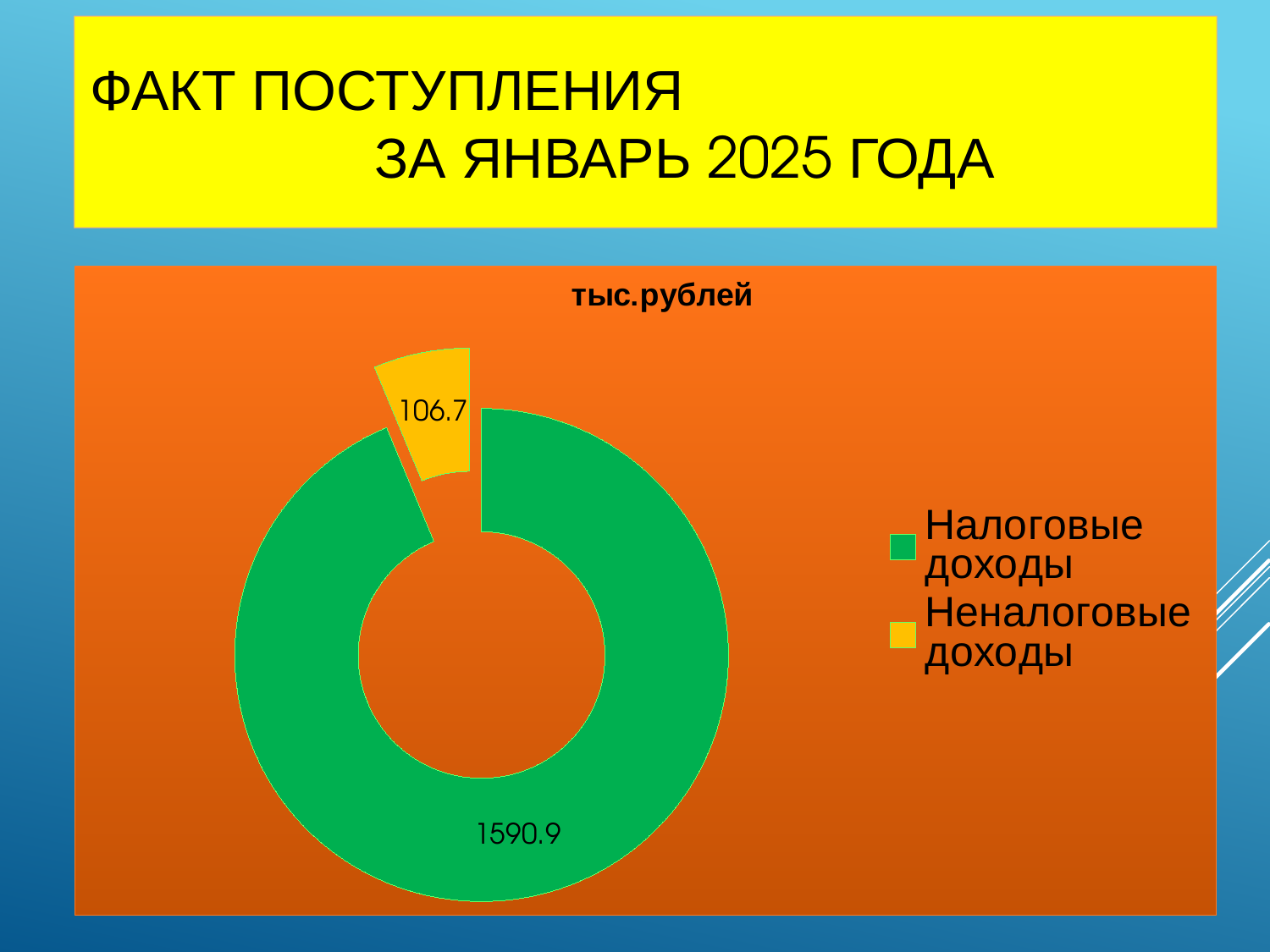

# Факт поступления                                       за январь 2025 годА

### Chart: тыс.рублей

| Category | тыс.рублей |
|---|---|
| Налоговые доходы | 1590.9 |
| Неналоговые доходы | 106.7 |